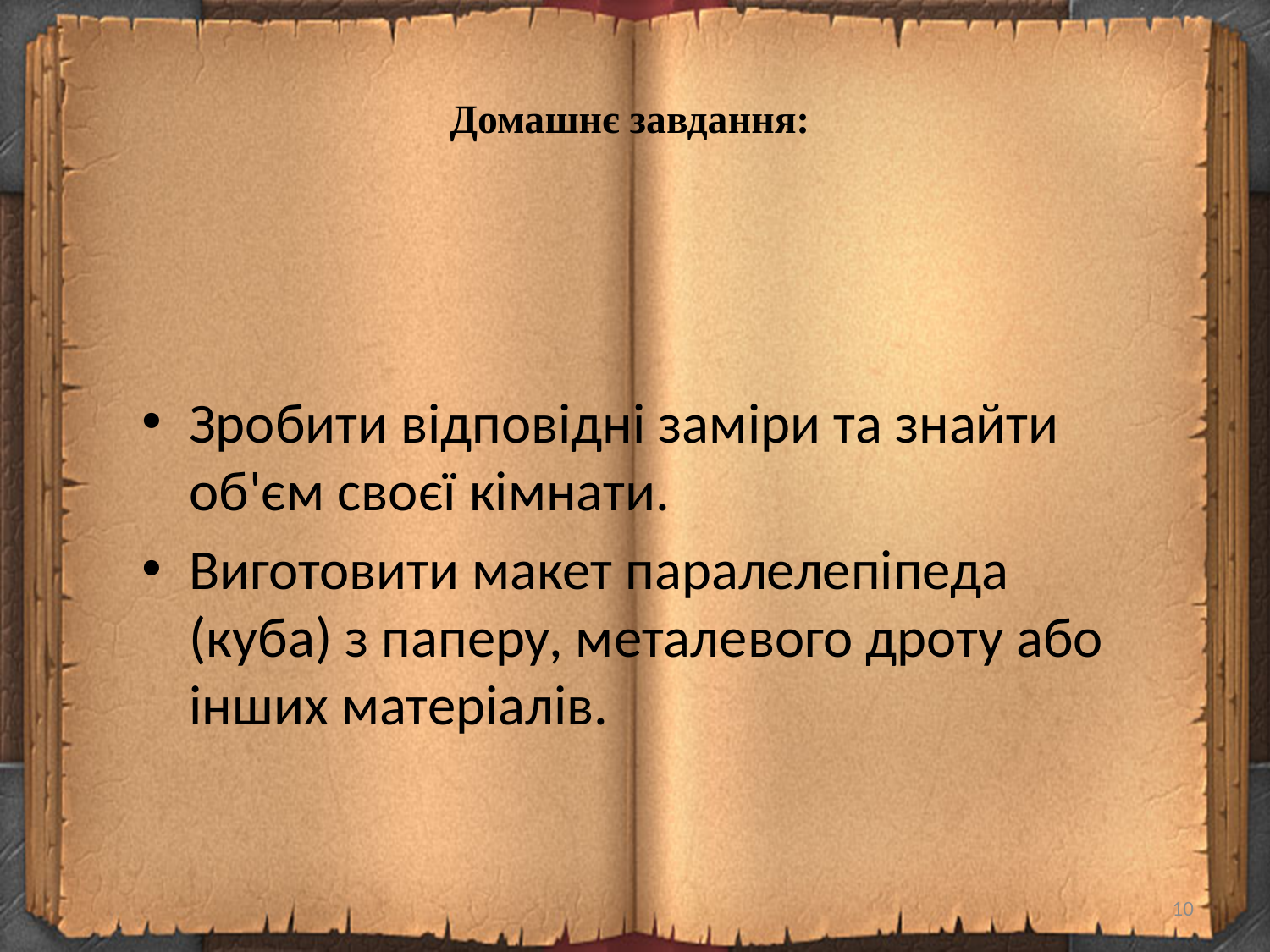

# Домашнє завдання:

Зробити відповідні заміри та знайти об'єм своєї кімнати.
Виготовити макет паралелепіпеда (куба) з паперу, металевого дроту або інших матеріалів.
10